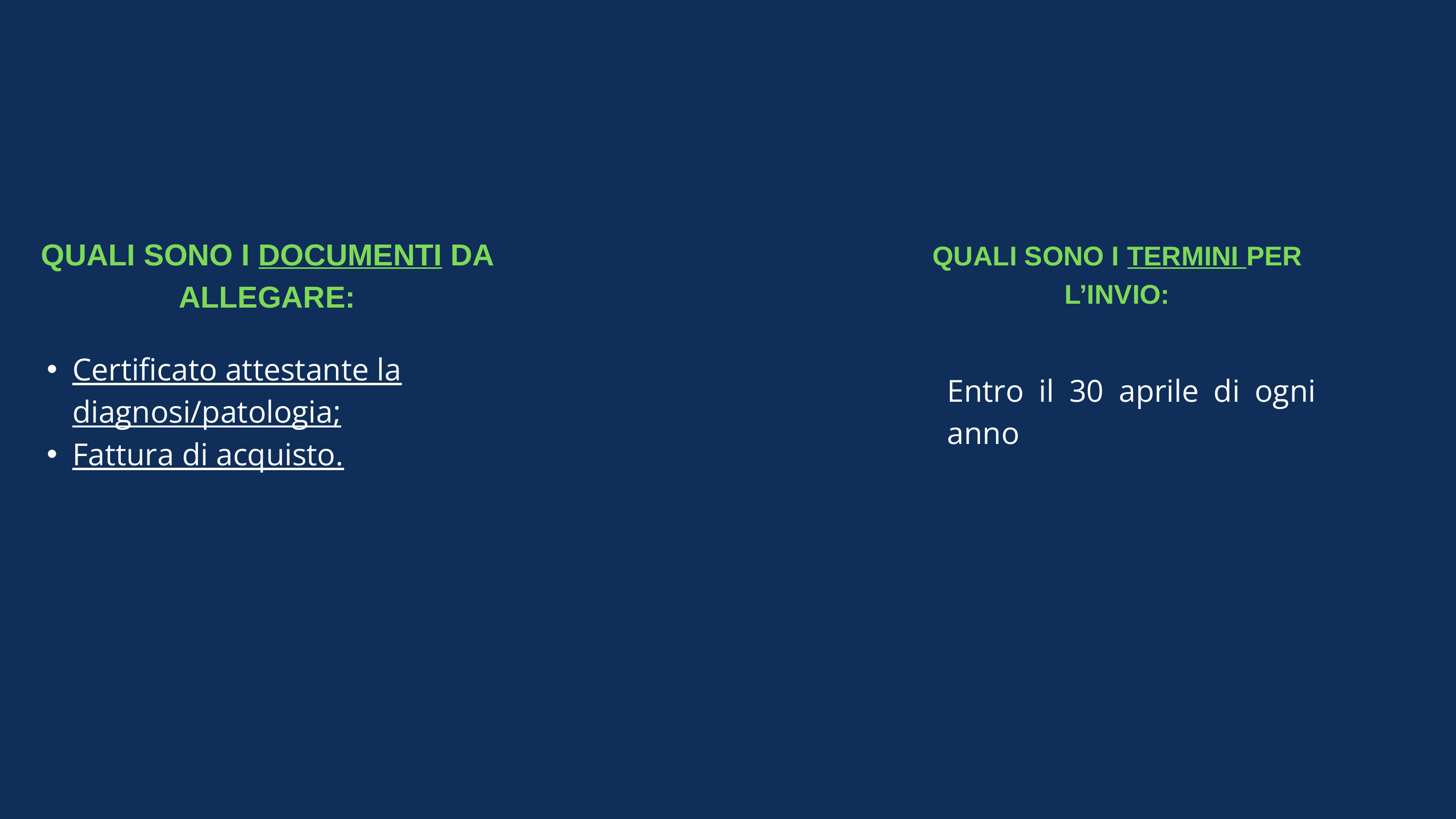

QUALI SONO I DOCUMENTI DA ALLEGARE:
QUALI SONO I TERMINI PER L’INVIO:
Certificato attestante la diagnosi/patologia;
Fattura di acquisto.
Entro il 30 aprile di ogni anno